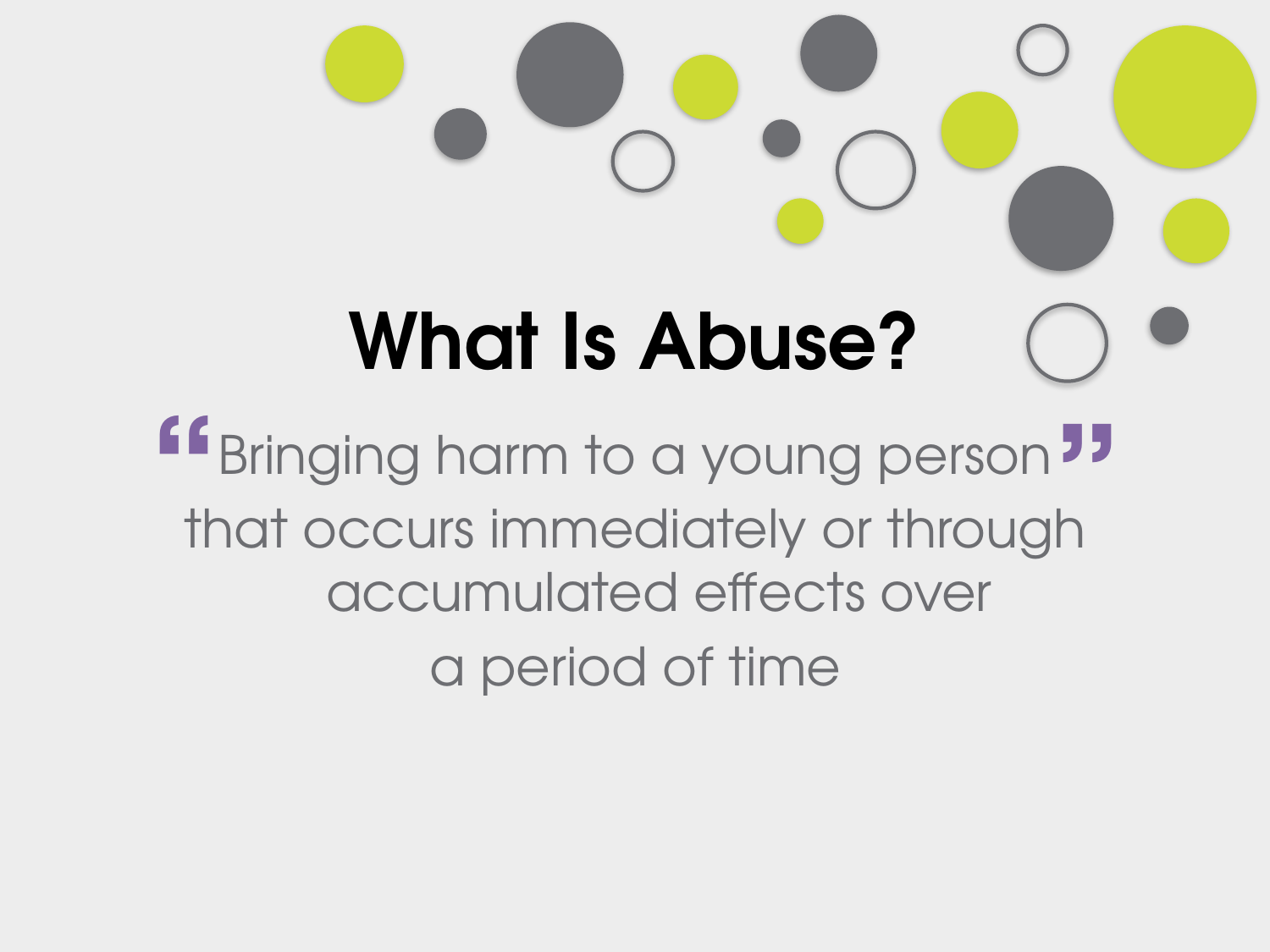

# What Is Abuse?
“
”
Bringing harm to a young person
that occurs immediately or through accumulated effects over
a period of time